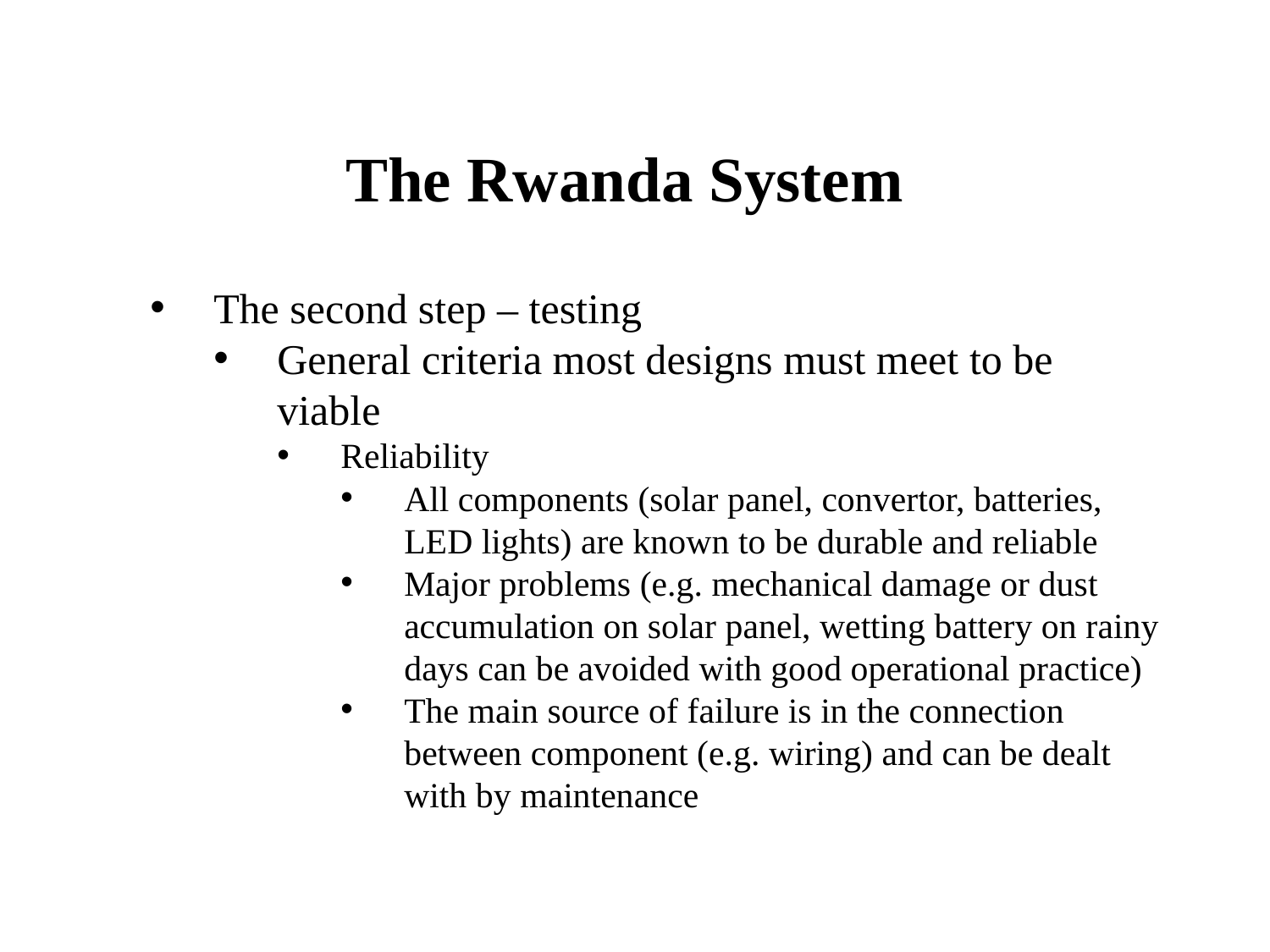

# The Rwanda System
The second step – testing
General criteria most designs must meet to be viable
Reliability
All components (solar panel, convertor, batteries, LED lights) are known to be durable and reliable
Major problems (e.g. mechanical damage or dust accumulation on solar panel, wetting battery on rainy days can be avoided with good operational practice)
The main source of failure is in the connection between component (e.g. wiring) and can be dealt with by maintenance